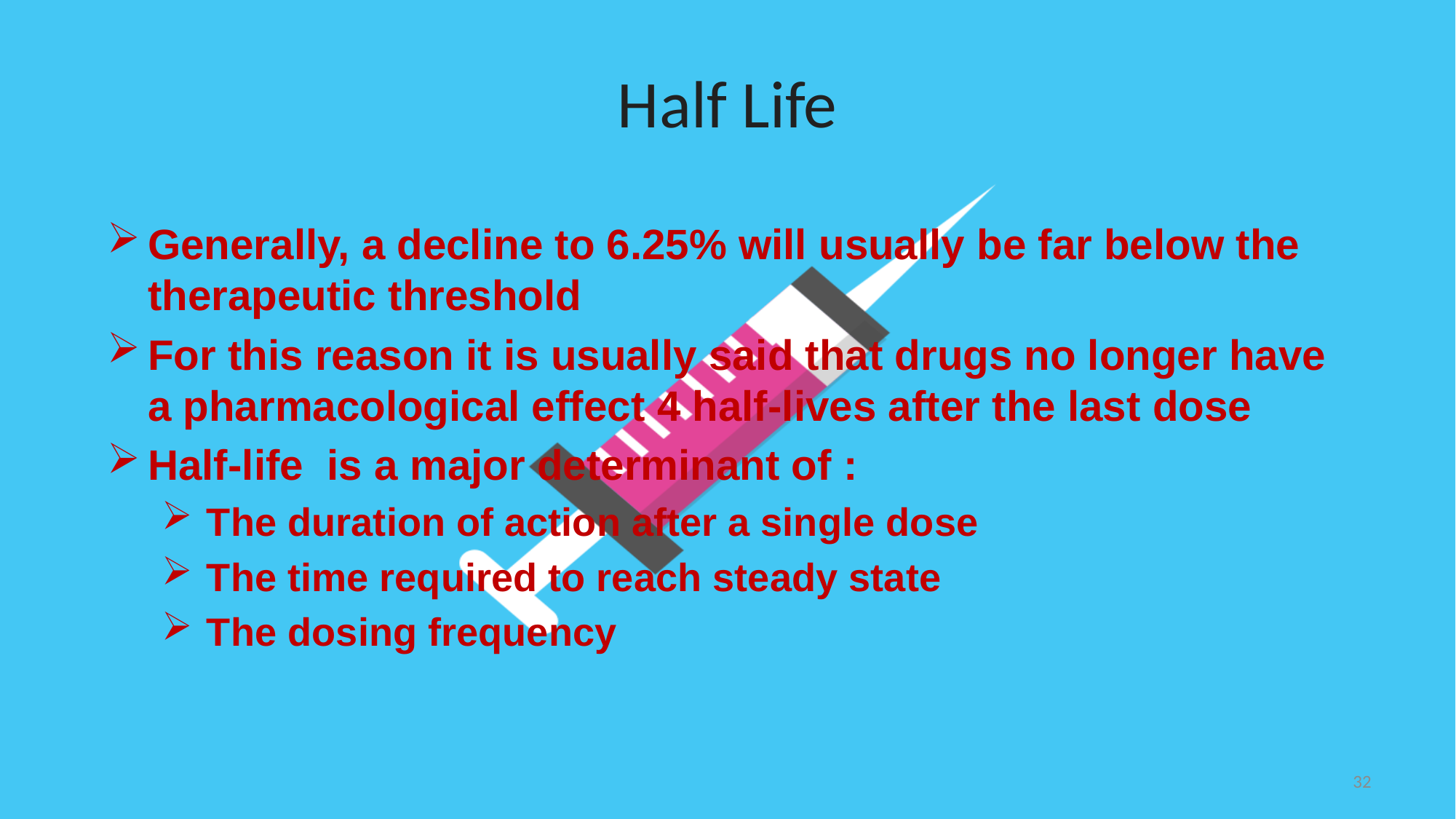

# Half Life
Generally, a decline to 6.25% will usually be far below the therapeutic threshold
For this reason it is usually said that drugs no longer have a pharmacological effect 4 half-lives after the last dose
Half-life  is a major determinant of :
 The duration of action after a single dose
 The time required to reach steady state
 The dosing frequency
32